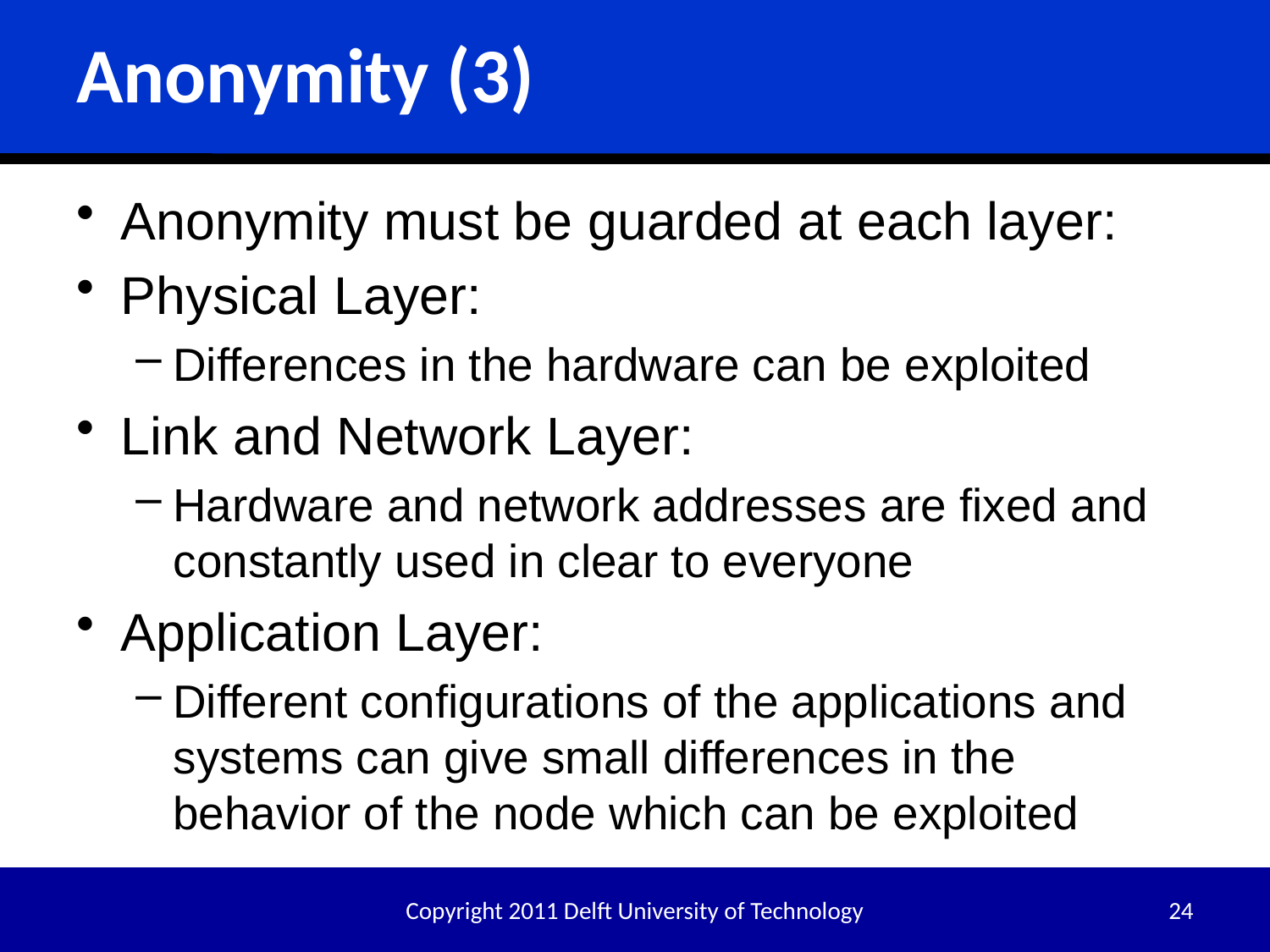

# Anonymity (3)
Anonymity must be guarded at each layer:
Physical Layer:
Differences in the hardware can be exploited
Link and Network Layer:
Hardware and network addresses are fixed and constantly used in clear to everyone
Application Layer:
Different configurations of the applications and systems can give small differences in the behavior of the node which can be exploited
Copyright 2011 Delft University of Technology
24